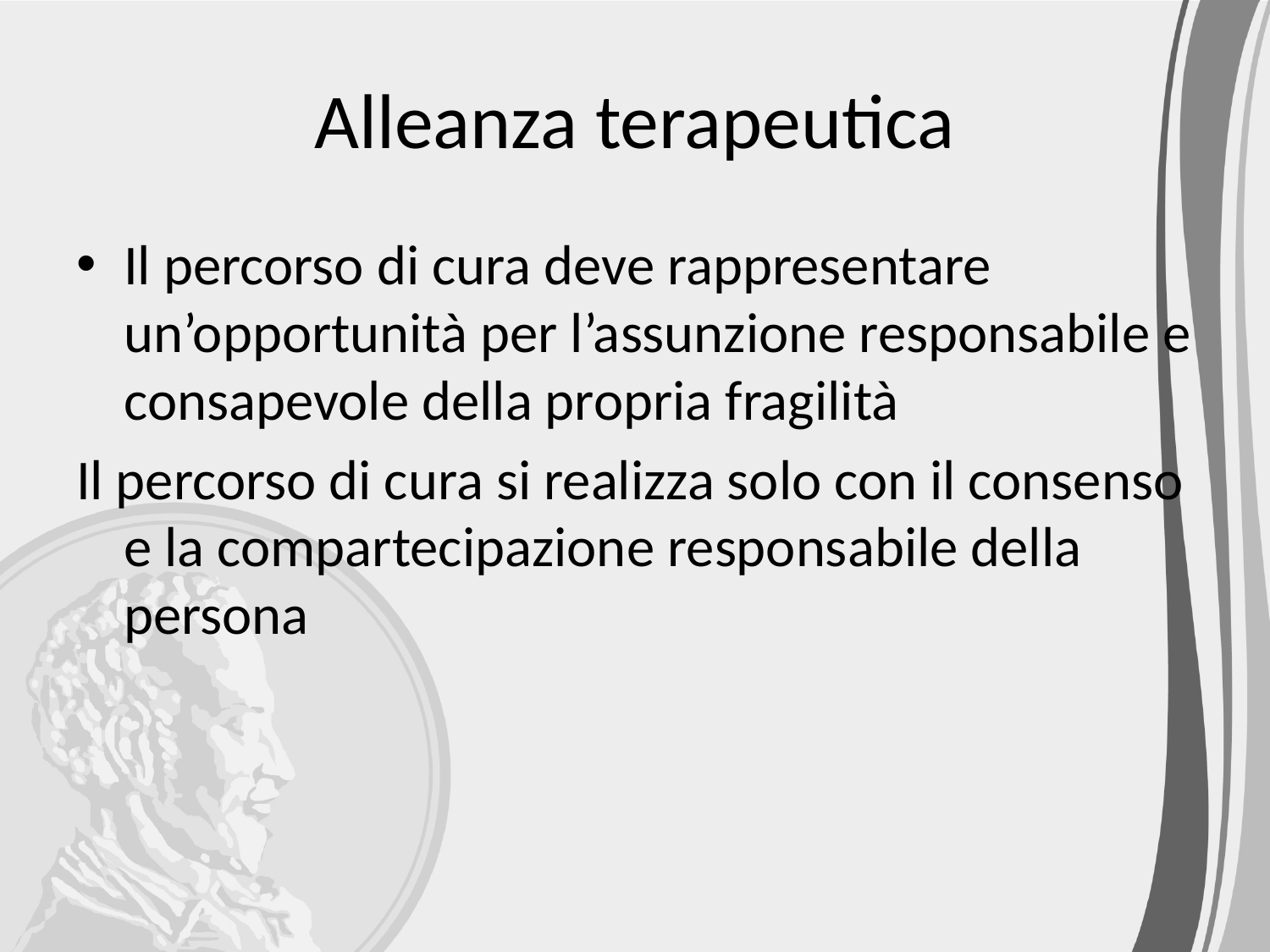

# Alleanza terapeutica
Il percorso di cura deve rappresentare un’opportunità per l’assunzione responsabile e consapevole della propria fragilità
Il percorso di cura si realizza solo con il consenso e la compartecipazione responsabile della persona